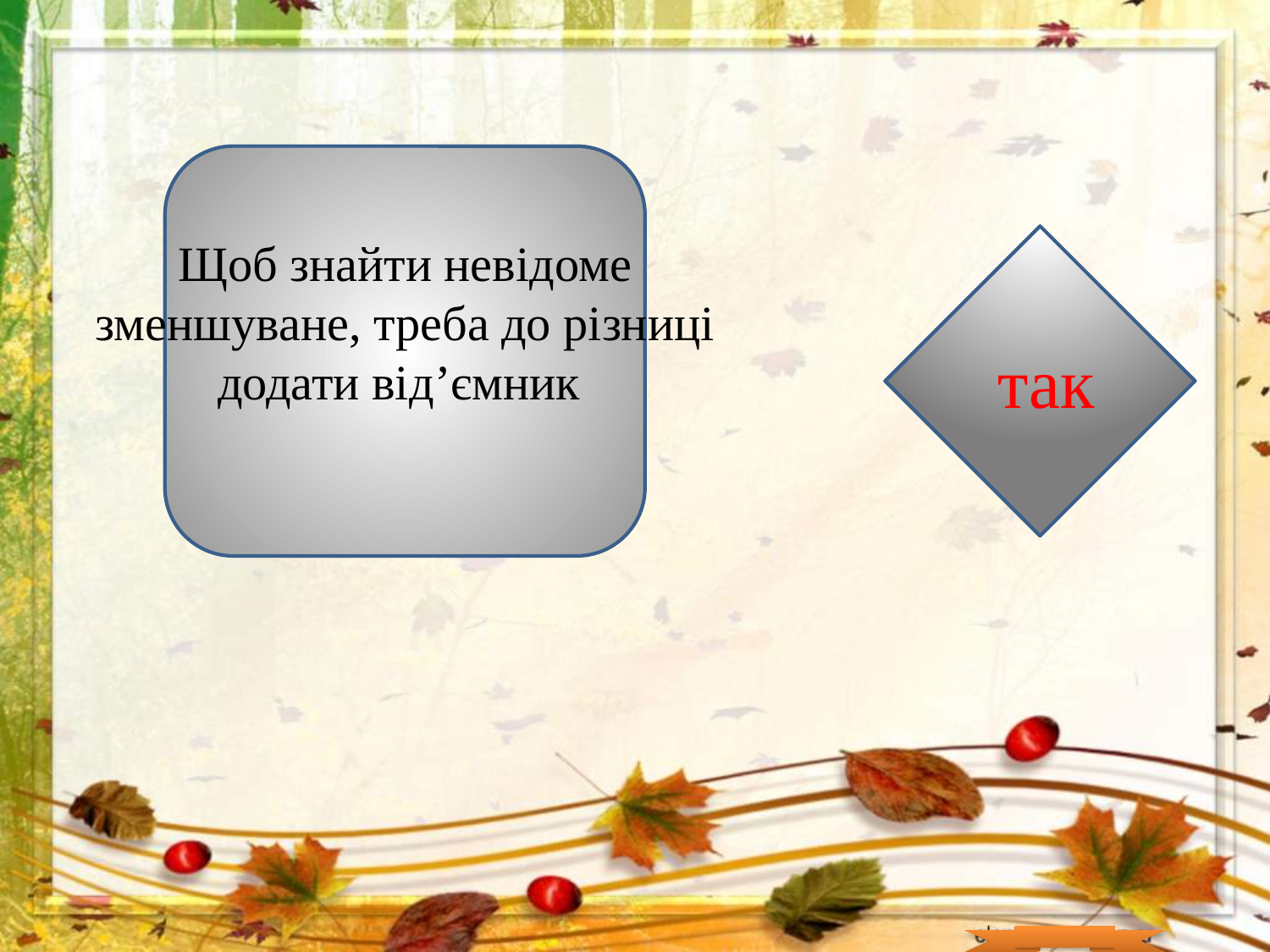

Щоб знайти невідоме зменшуване, треба до різниці додати від’ємник

так